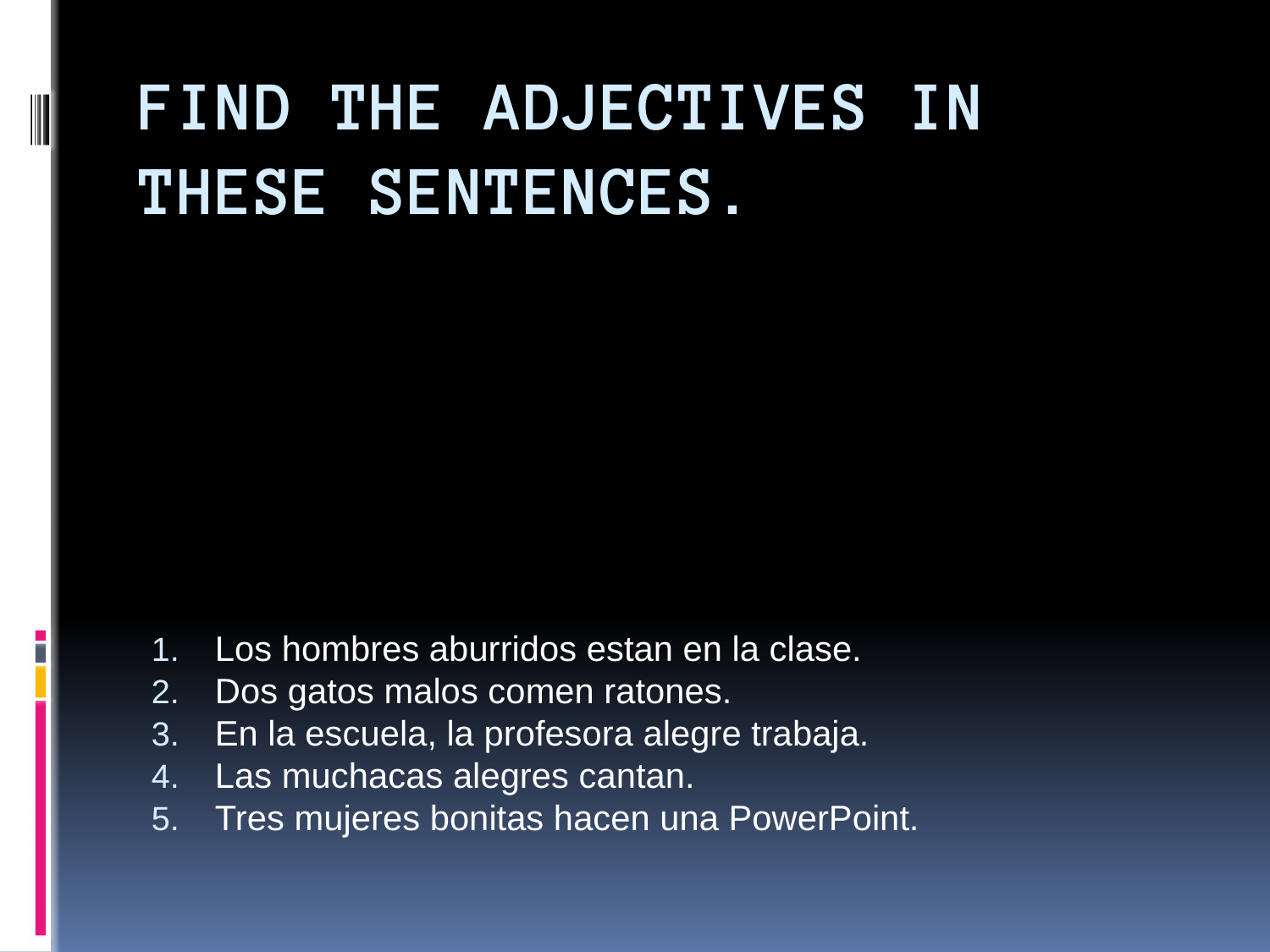

# Find the adjectives in these sentences.
Los hombres aburridos estan en la clase.
Dos gatos malos comen ratones.
En la escuela, la profesora alegre trabaja.
Las muchacas alegres cantan.
Tres mujeres bonitas hacen una PowerPoint.